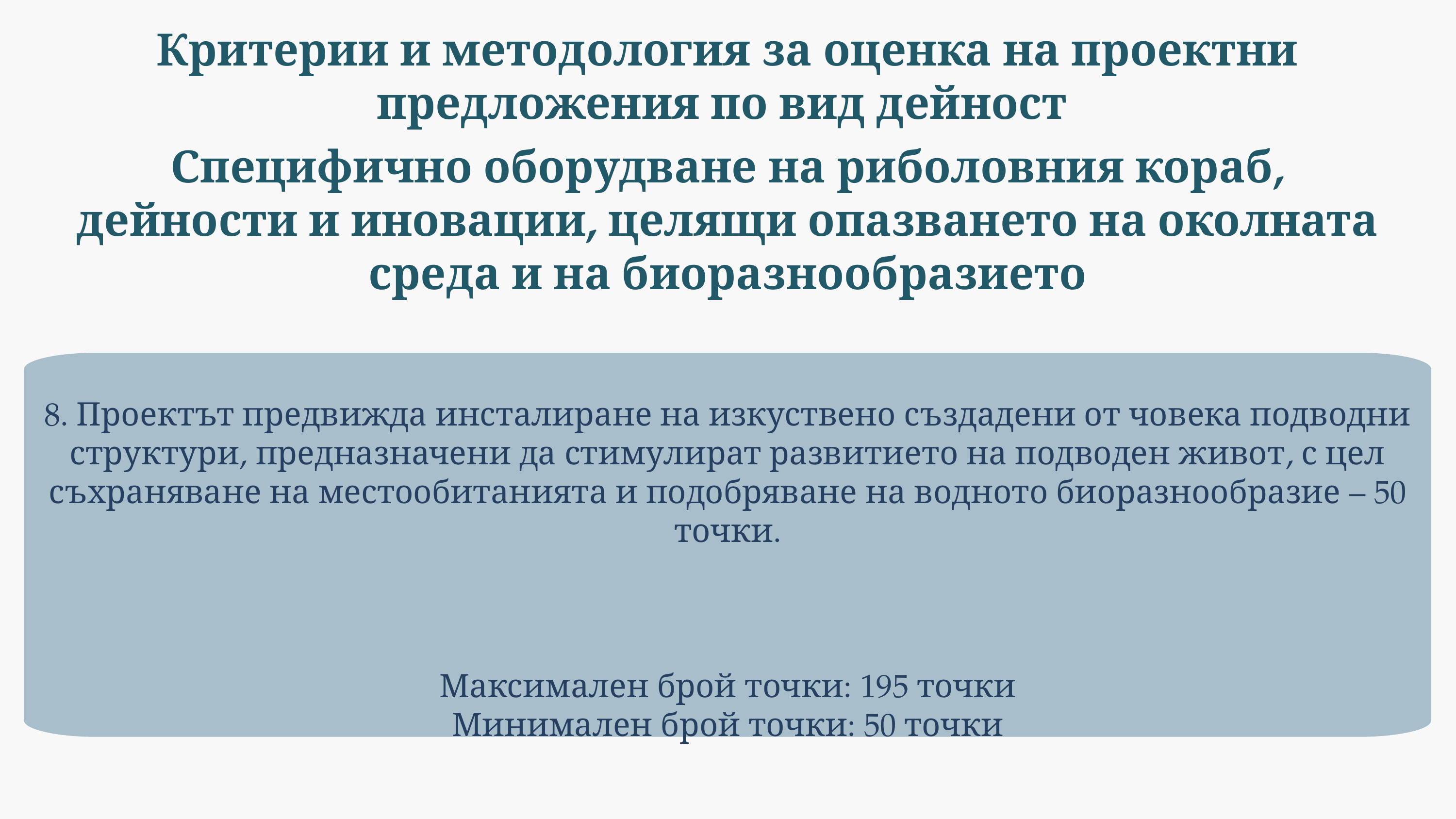

Критерии и методология за оценка на проектни предложения по вид дейност
Специфично оборудване на риболовния кораб, дейности и иновации, целящи опазването на околната среда и на биоразнообразието

8. Проектът предвижда инсталиране на изкуствено създадени от човека подводни структури, предназначени да стимулират развитието на подводен живот, с цел съхраняване на местообитанията и подобряване на водното биоразнообразие – 50 точки.

Максимален брой точки: 195 точки
Минимален брой точки: 50 точки